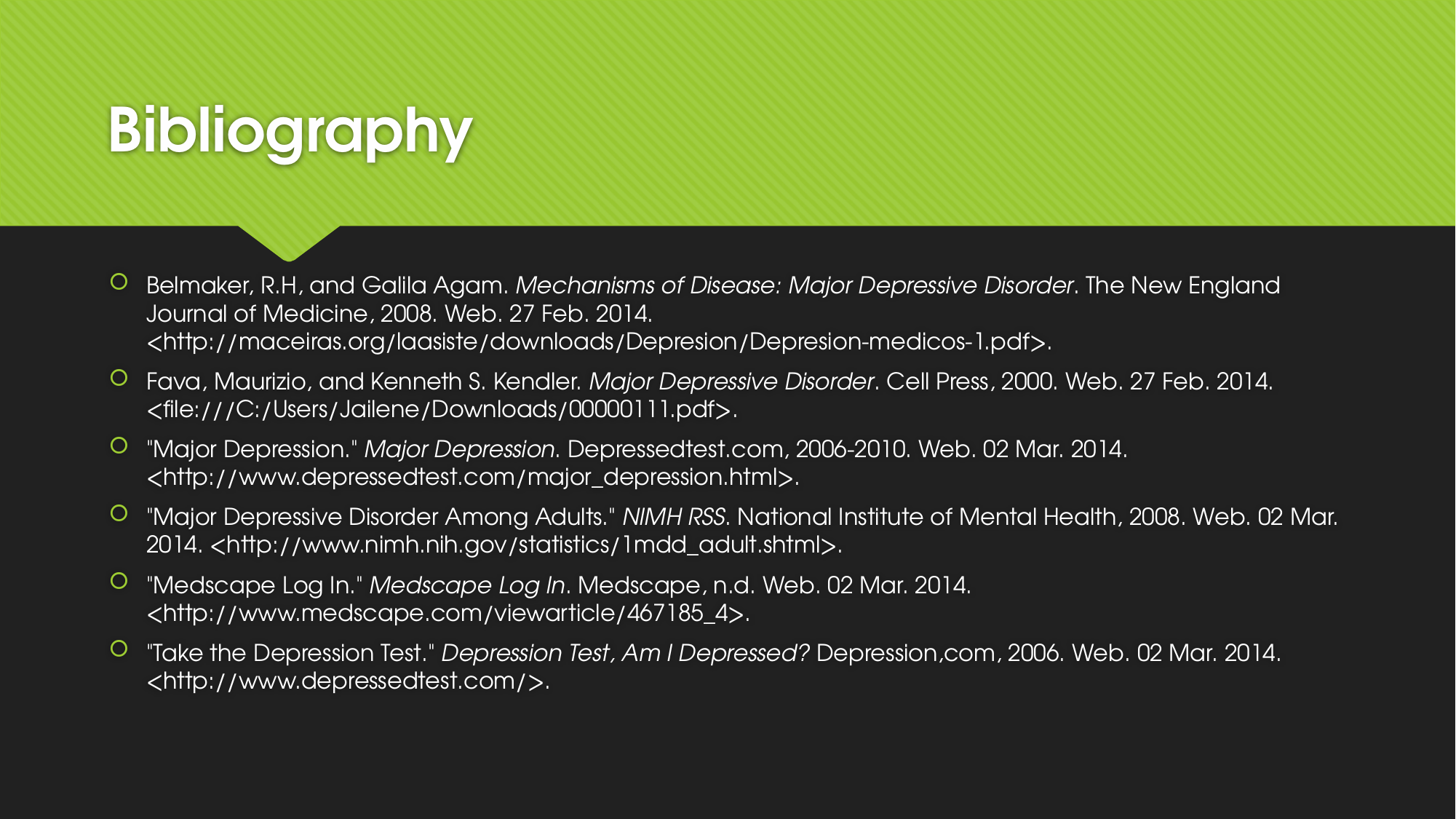

# Bibliography
Belmaker, R.H, and Galila Agam. Mechanisms of Disease: Major Depressive Disorder. The New England Journal of Medicine, 2008. Web. 27 Feb. 2014. <http://maceiras.org/laasiste/downloads/Depresion/Depresion-medicos-1.pdf>.
Fava, Maurizio, and Kenneth S. Kendler. Major Depressive Disorder. Cell Press, 2000. Web. 27 Feb. 2014. <file:///C:/Users/Jailene/Downloads/00000111.pdf>.
"Major Depression." Major Depression. Depressedtest.com, 2006-2010. Web. 02 Mar. 2014. <http://www.depressedtest.com/major_depression.html>.
"Major Depressive Disorder Among Adults." NIMH RSS. National Institute of Mental Health, 2008. Web. 02 Mar. 2014. <http://www.nimh.nih.gov/statistics/1mdd_adult.shtml>.
"Medscape Log In." Medscape Log In. Medscape, n.d. Web. 02 Mar. 2014. <http://www.medscape.com/viewarticle/467185_4>.
"Take the Depression Test." Depression Test, Am I Depressed? Depression,com, 2006. Web. 02 Mar. 2014. <http://www.depressedtest.com/>.